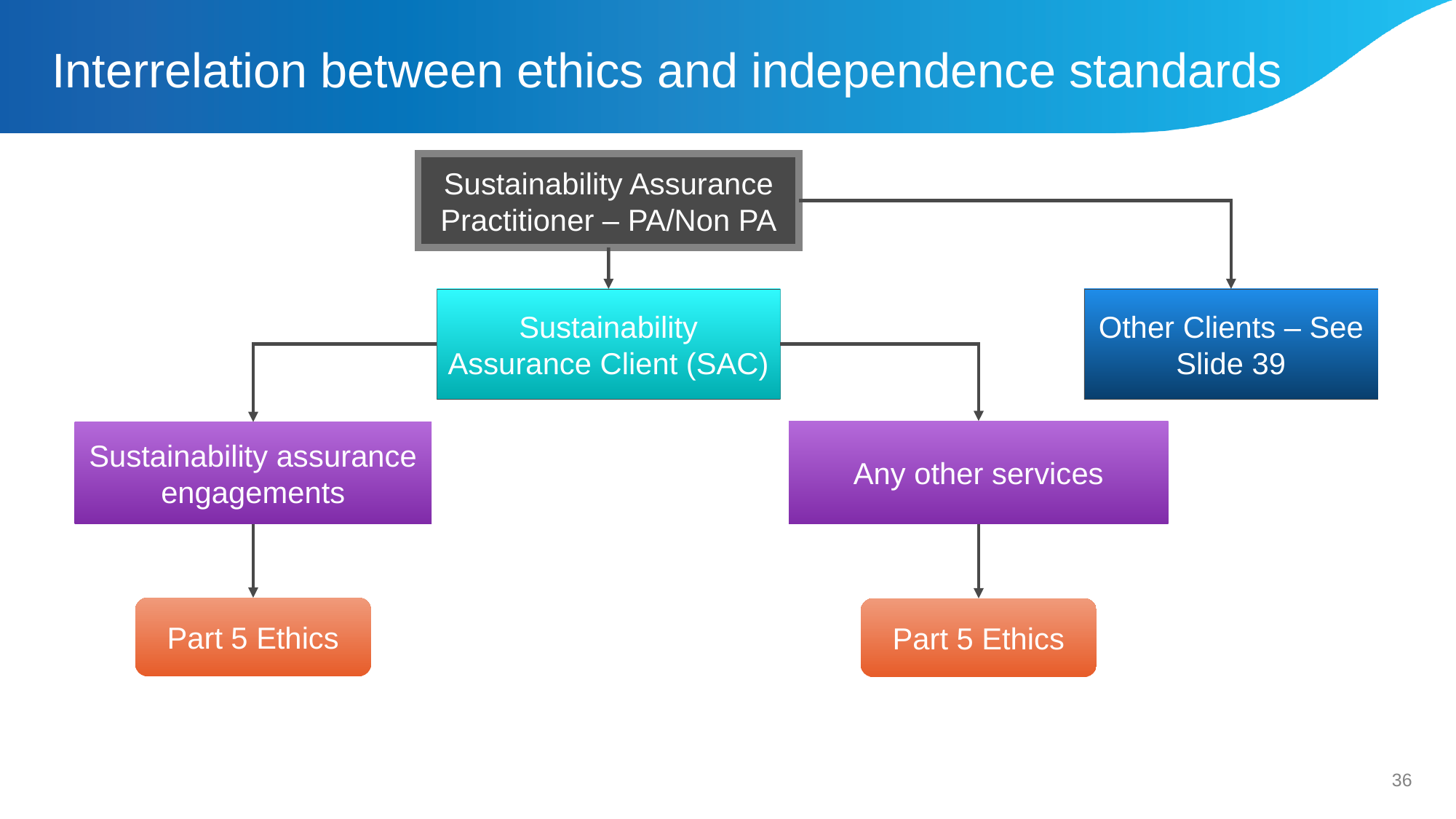

# Interrelation between ethics and independence standards
Sustainability Assurance Practitioner – PA/Non PA
Sustainability Assurance Client (SAC)
Other Clients – See Slide 39
Any other services
Sustainability assurance engagements
Part 5 Ethics
Part 5 Ethics
36